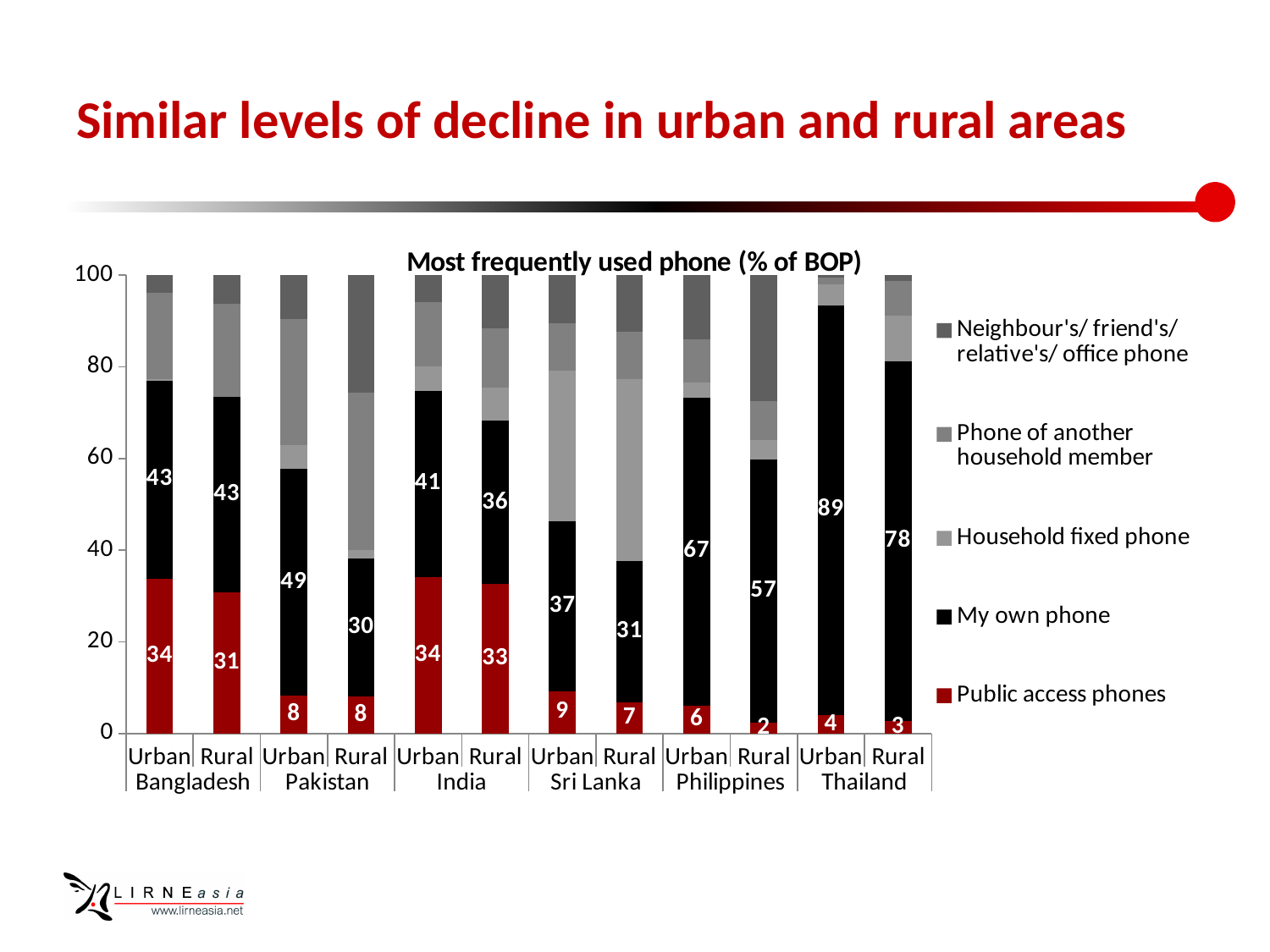

# Similar levels of decline in urban and rural areas

### Chart: Most frequently used phone (% of BOP)

| Category | Public access phones | My own phone | Household fixed phone | Phone of another household member | Neighbour's/ friend's/ relative's/ office phone |
|---|---|---|---|---|---|
| Urban | 33.828824015549394 | 43.19711556085601 | 0.2915672218513276 | 18.88142595160703 | 3.8010672501396243 |
| Rural | 30.8975341746514 | 42.608378655644444 | 0.0 | 20.238206857977197 | 6.2558803117266075 |
| Urban | 8.281456640889752 | 49.398151841632654 | 5.3008321496353386 | 27.46170213481349 | 9.557857233029177 |
| Rural | 8.014063845966096 | 30.11409802031311 | 1.8102258008407401 | 34.435426655256656 | 25.626185677623525 |
| Urban | 34.11167479201044 | 40.651598013126005 | 5.362720574096527 | 13.957563594435626 | 5.916443026330948 |
| Rural | 32.59328526753027 | 35.59935272310908 | 7.287303143072792 | 12.87422691905202 | 11.64583194723798 |
| Urban | 9.241661831598659 | 37.165160396149815 | 32.737688434434006 | 10.300949931453752 | 10.554539406364096 |
| Rural | 6.8016522003457975 | 30.82960113145619 | 39.605272180029075 | 10.430522359476146 | 12.332952128692646 |
| Urban | 6.040482696993905 | 67.29601453266399 | 3.1750663336515985 | 9.564474692443152 | 13.923961744246913 |
| Rural | 2.311358165660978 | 57.429567766691946 | 4.2549124708453645 | 8.571503610376324 | 27.43265798642559 |
| Urban | 3.97378096810394 | 89.48126132979412 | 4.545723137597651 | 1.5590868995209117 | 0.44014766498338276 |
| Rural | 2.681184591200051 | 78.43862204310616 | 9.981810244760597 | 7.564370046269947 | 1.3340130746633792 |